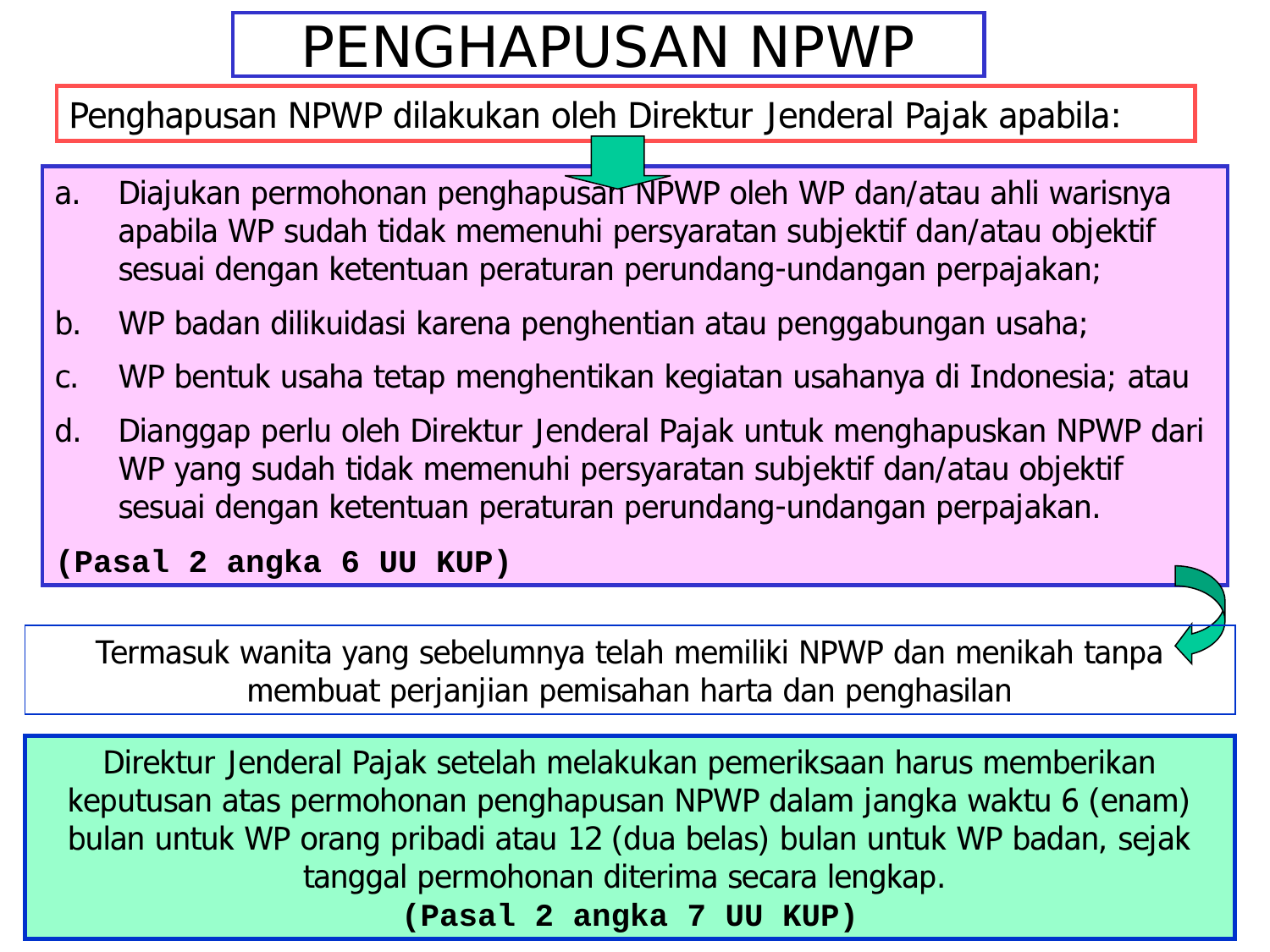

# PENGHAPUSAN NPWP
Penghapusan NPWP dilakukan oleh Direktur Jenderal Pajak apabila:

Diajukan permohonan penghapusan NPWP oleh WP dan/atau ahli warisnya apabila WP sudah tidak memenuhi persyaratan subjektif dan/atau objektif sesuai dengan ketentuan peraturan perundang-undangan perpajakan;
WP badan dilikuidasi karena penghentian atau penggabungan usaha;
WP bentuk usaha tetap menghentikan kegiatan usahanya di Indonesia; atau
Dianggap perlu oleh Direktur Jenderal Pajak untuk menghapuskan NPWP dari WP yang sudah tidak memenuhi persyaratan subjektif dan/atau objektif sesuai dengan ketentuan peraturan perundang-undangan perpajakan.
(Pasal 2 angka 6 UU KUP)

Termasuk wanita yang sebelumnya telah memiliki NPWP dan menikah tanpa membuat perjanjian pemisahan harta dan penghasilan
Direktur Jenderal Pajak setelah melakukan pemeriksaan harus memberikan keputusan atas permohonan penghapusan NPWP dalam jangka waktu 6 (enam) bulan untuk WP orang pribadi atau 12 (dua belas) bulan untuk WP badan, sejak tanggal permohonan diterima secara lengkap.
(Pasal 2 angka 7 UU KUP)